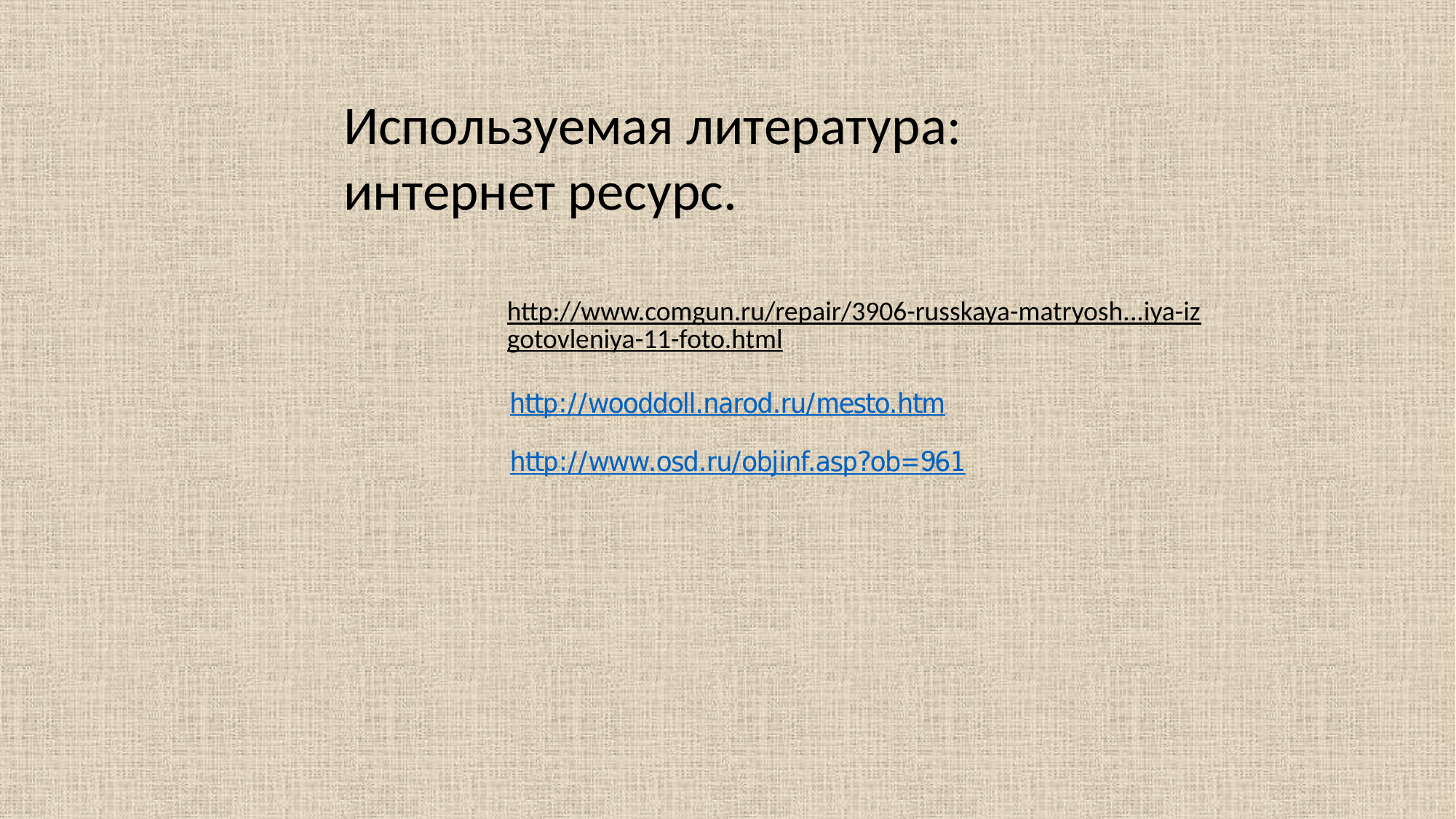

Используемая литература:  интернет ресурс.
http://www.comgun.ru/repair/3906-russkaya-matryosh...iya-izgotovleniya-11-foto.html
http://wooddoll.narod.ru/mesto.htm
http://www.osd.ru/objinf.asp?ob=961